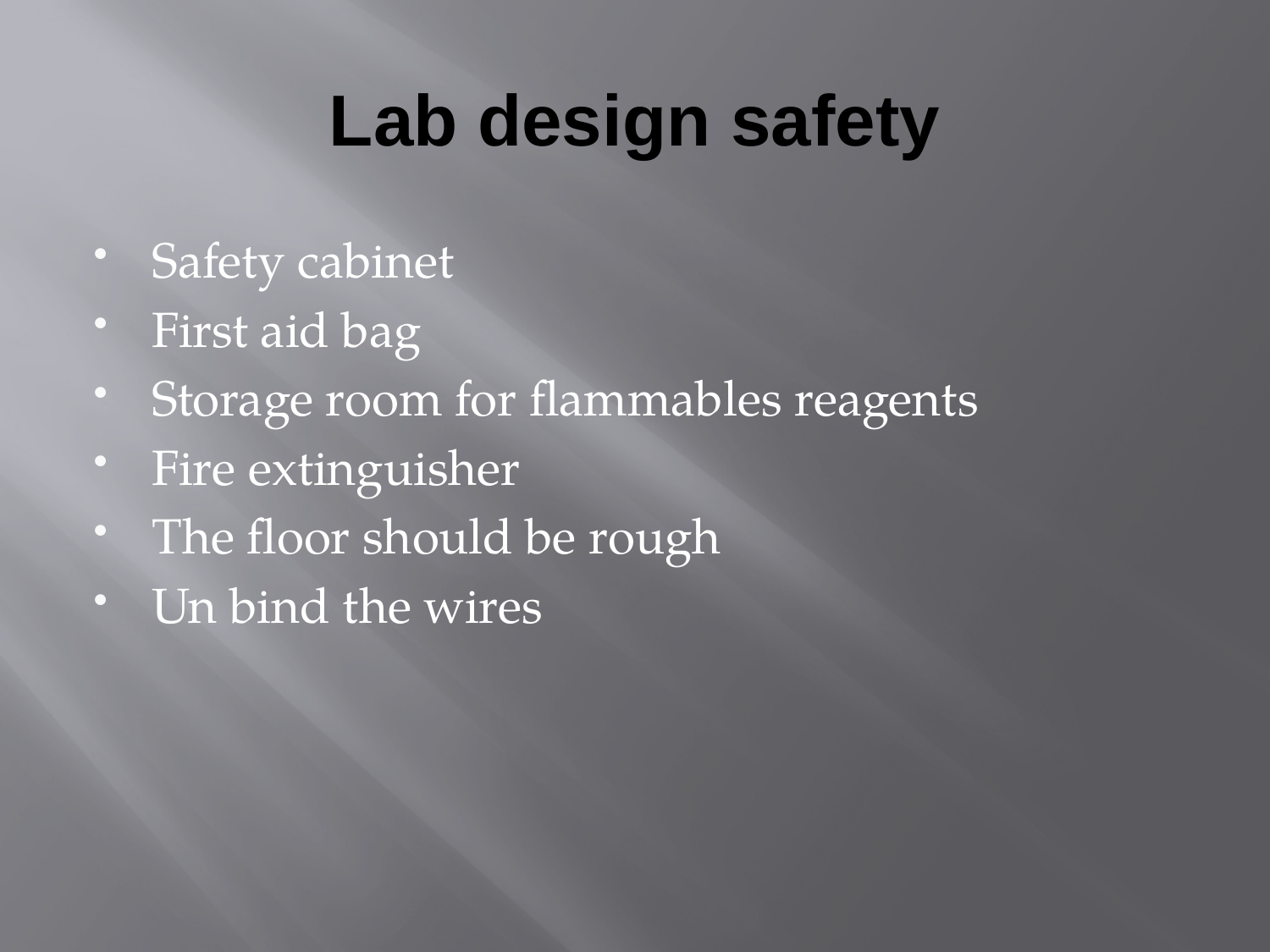

# Lab design safety
Safety cabinet
First aid bag
Storage room for flammables reagents
Fire extinguisher
The floor should be rough
Un bind the wires